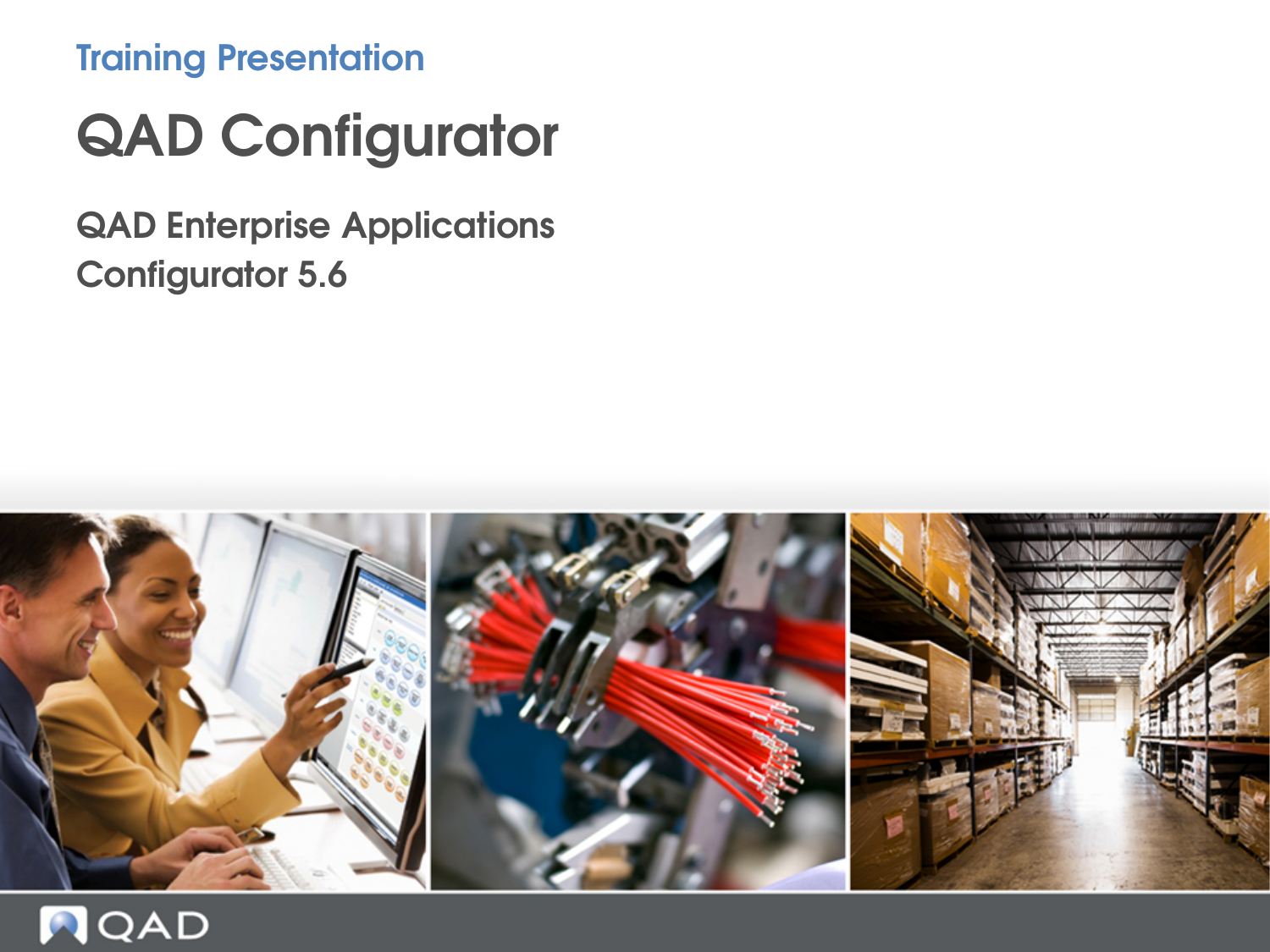

Training Presentation
# QAD Configurator
QAD Enterprise Applications
Configurator 5.6